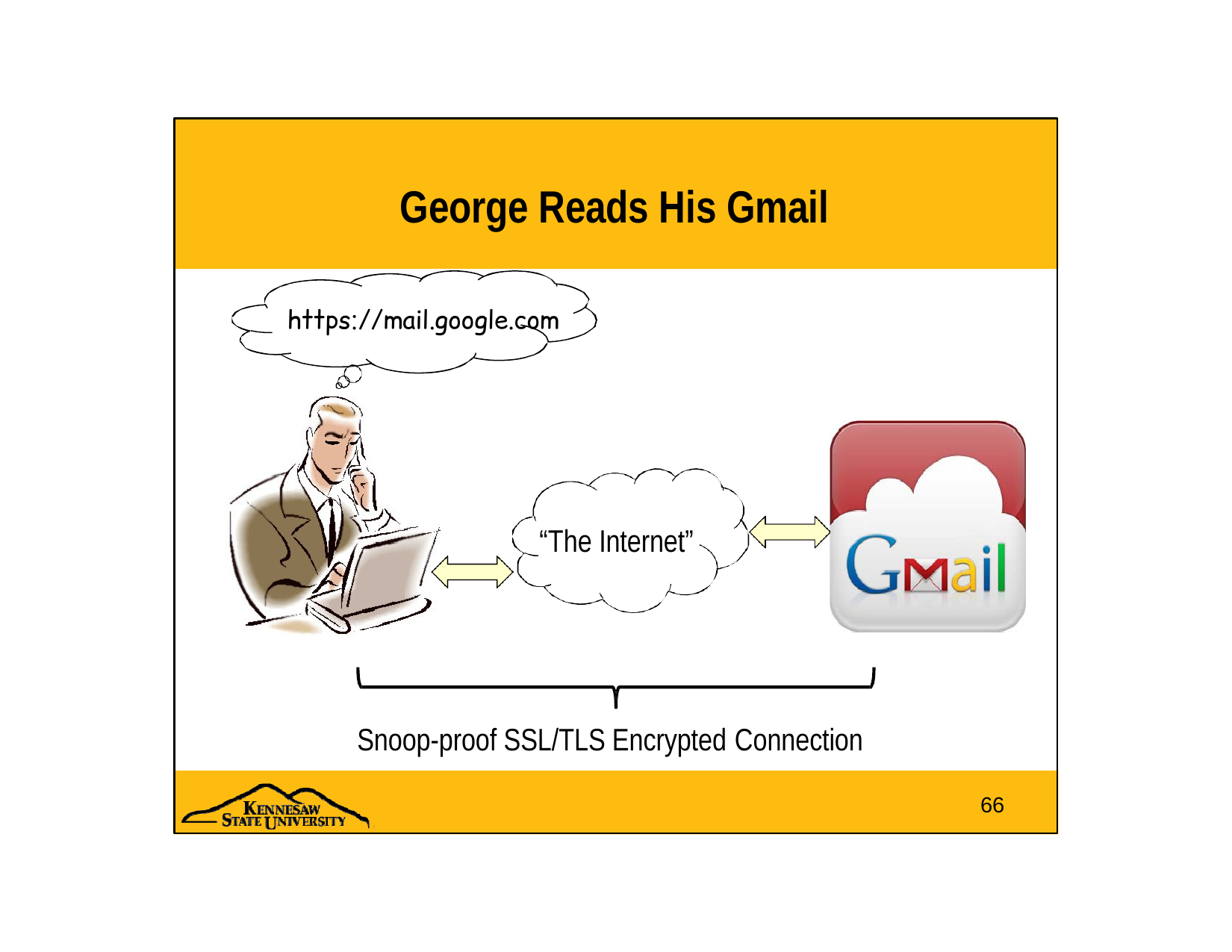

# George Reads His Gmail

https://mail.google.com

“The Internet”

Snoop-proof SSL/TLS Encrypted Connection

66